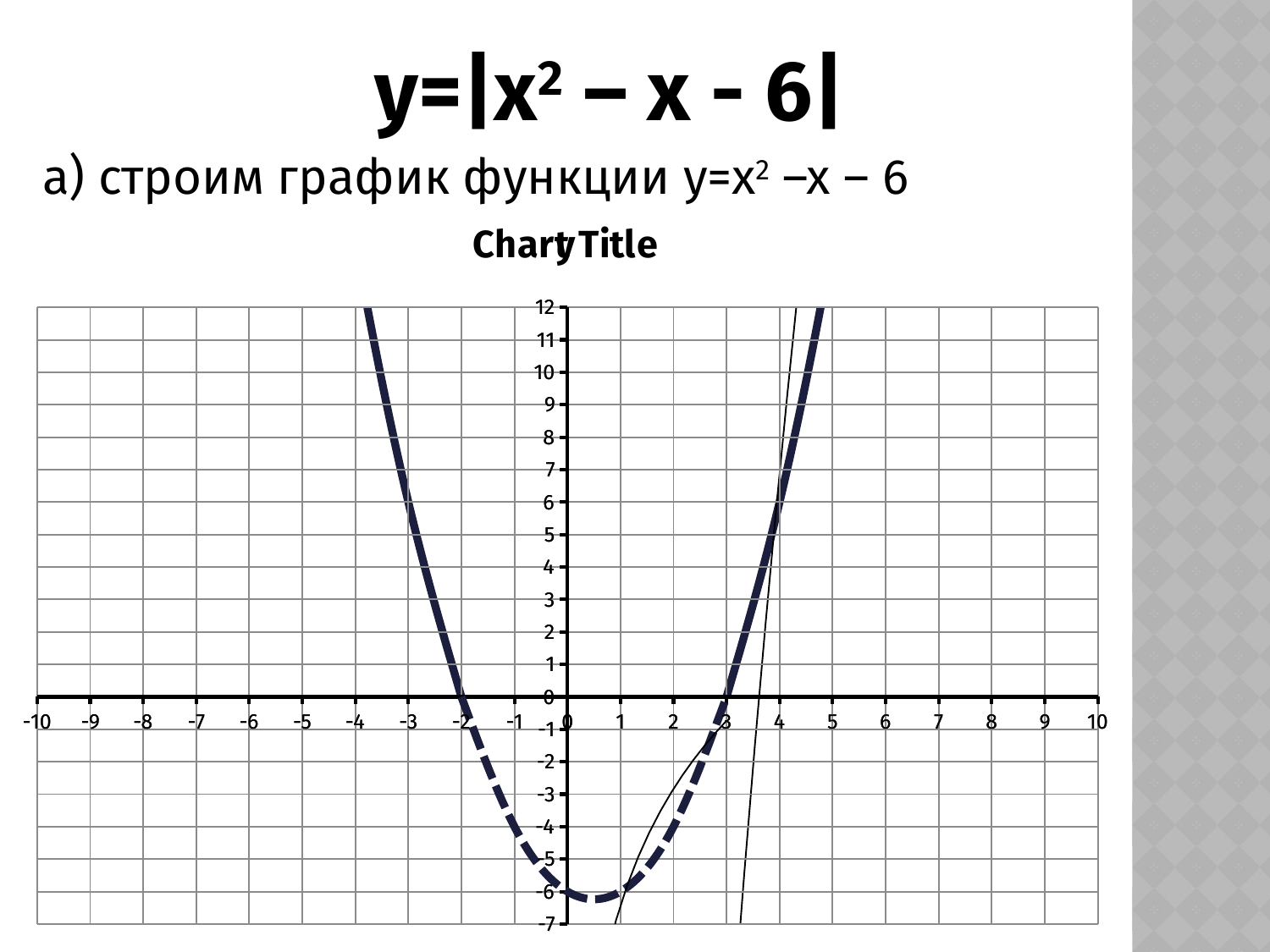

y=|x2 – x - 6|
а) строим график функции y=x2 –x – 6

### Chart:

| Category | y |
|---|---|

### Chart:

| Category | y |  |
|---|---|---|